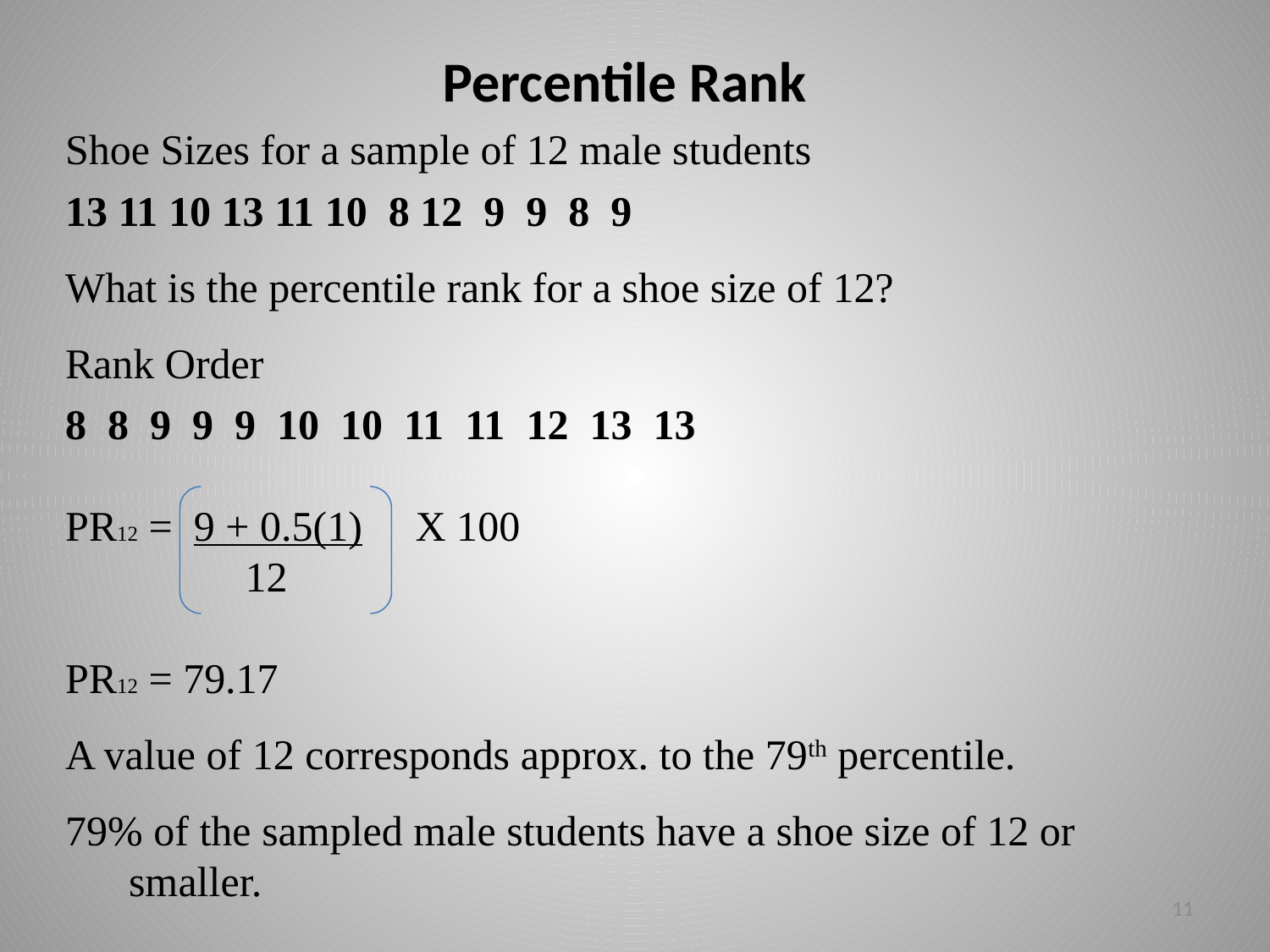

# Percentile Rank
Shoe Sizes for a sample of 12 male students

13 11 10 13 11 10  8 12  9  9  8  9

What is the percentile rank for a shoe size of 12?

Rank Order

8  8  9  9  9  10  10  11  11  12  13  13

PR12 =  9 + 0.5(1)     X 100
                 12

PR12 = 79.17

A value of 12 corresponds approx. to the 79th percentile.

79% of the sampled male students have a shoe size of 12 or smaller.

11